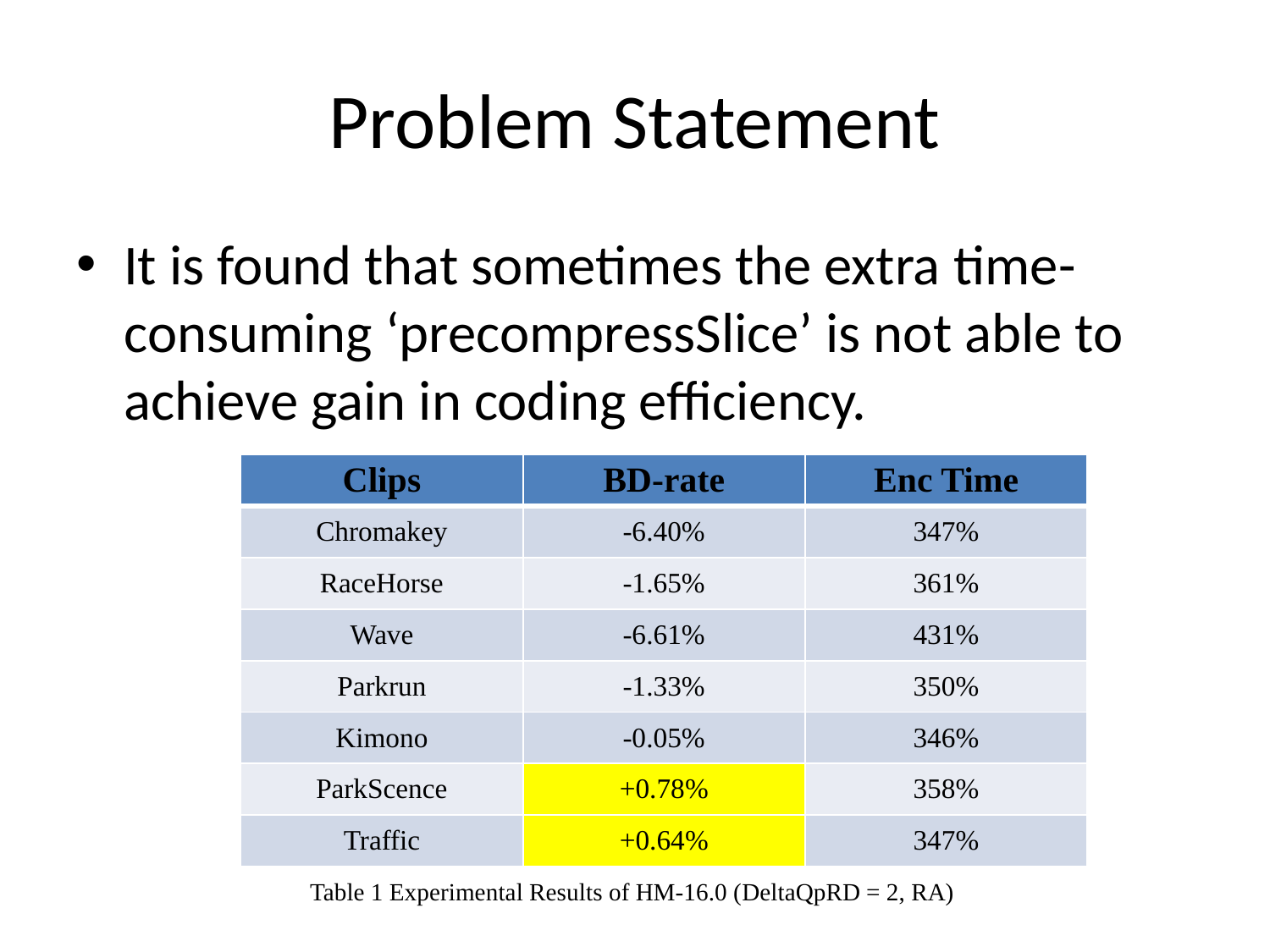

# Problem Statement
It is found that sometimes the extra time-consuming ‘precompressSlice’ is not able to achieve gain in coding efficiency.

| Clips | BD-rate | Enc Time |
| --- | --- | --- |
| Chromakey | -6.40% | 347% |
| RaceHorse | -1.65% | 361% |
| Wave | -6.61% | 431% |
| Parkrun | -1.33% | 350% |
| Kimono | -0.05% | 346% |
| ParkScence | +0.78% | 358% |
| Traffic | +0.64% | 347% |
Table 1 Experimental Results of HM-16.0 (DeltaQpRD = 2, RA)